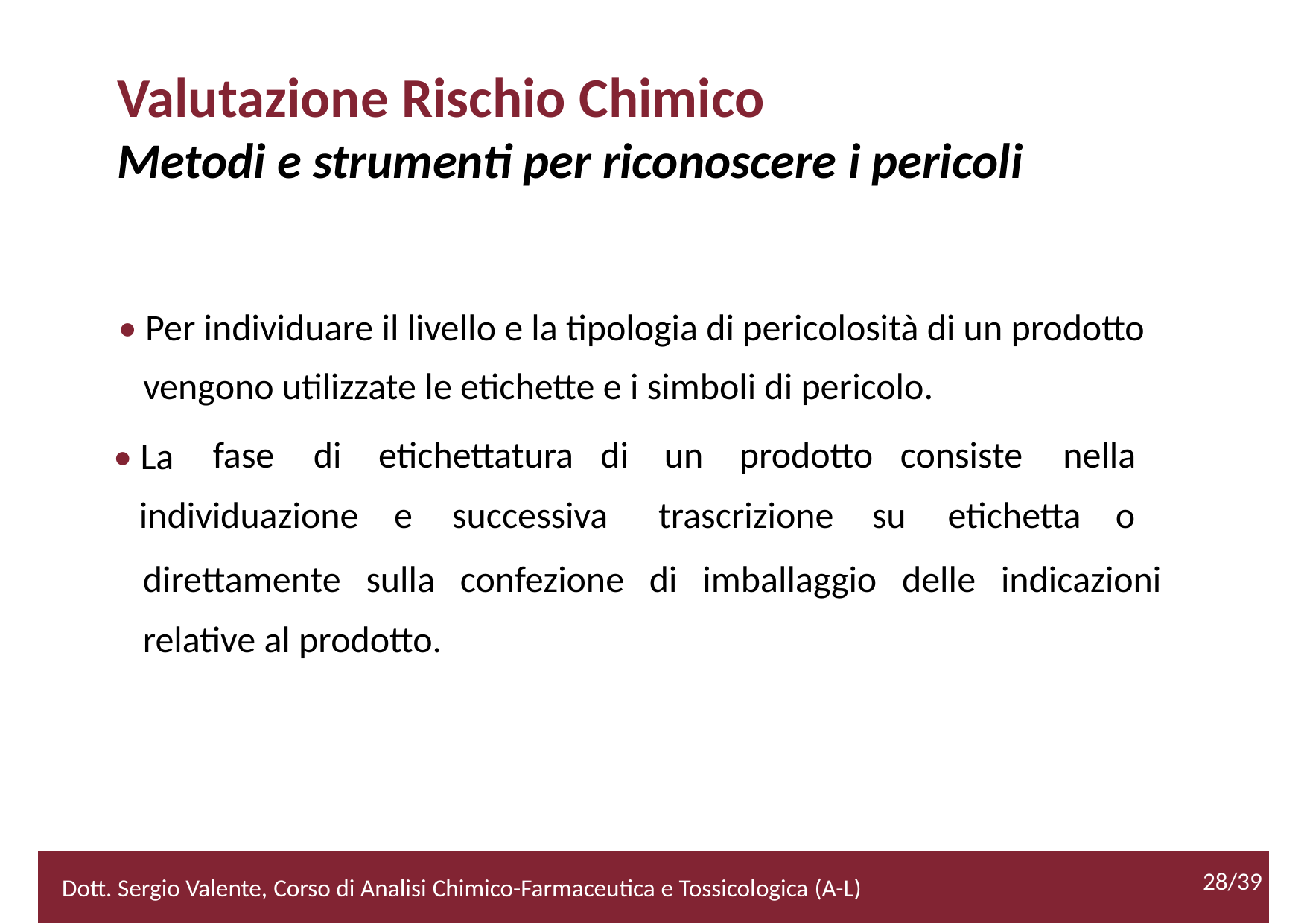

Valutazione Rischio Chimico
Metodi e strumenti per riconoscere i pericoli
• Per individuare il livello e la tipologia di pericolosità di un prodotto

	vengono utilizzate le etichette e i simboli di pericolo.
• La
fase
di
etichettatura
di
un
prodotto
consiste
nella
individuazione
e
successiva
trascrizione
su
etichetta
o
direttamente   sulla   confezione   di   imballaggio   delle   indicazioni

relative al prodotto.

28/39
2/52
Dott. Sergio Valente, Corso di Analisi Chimico-Farmaceutica e Tossicologica (A-L)